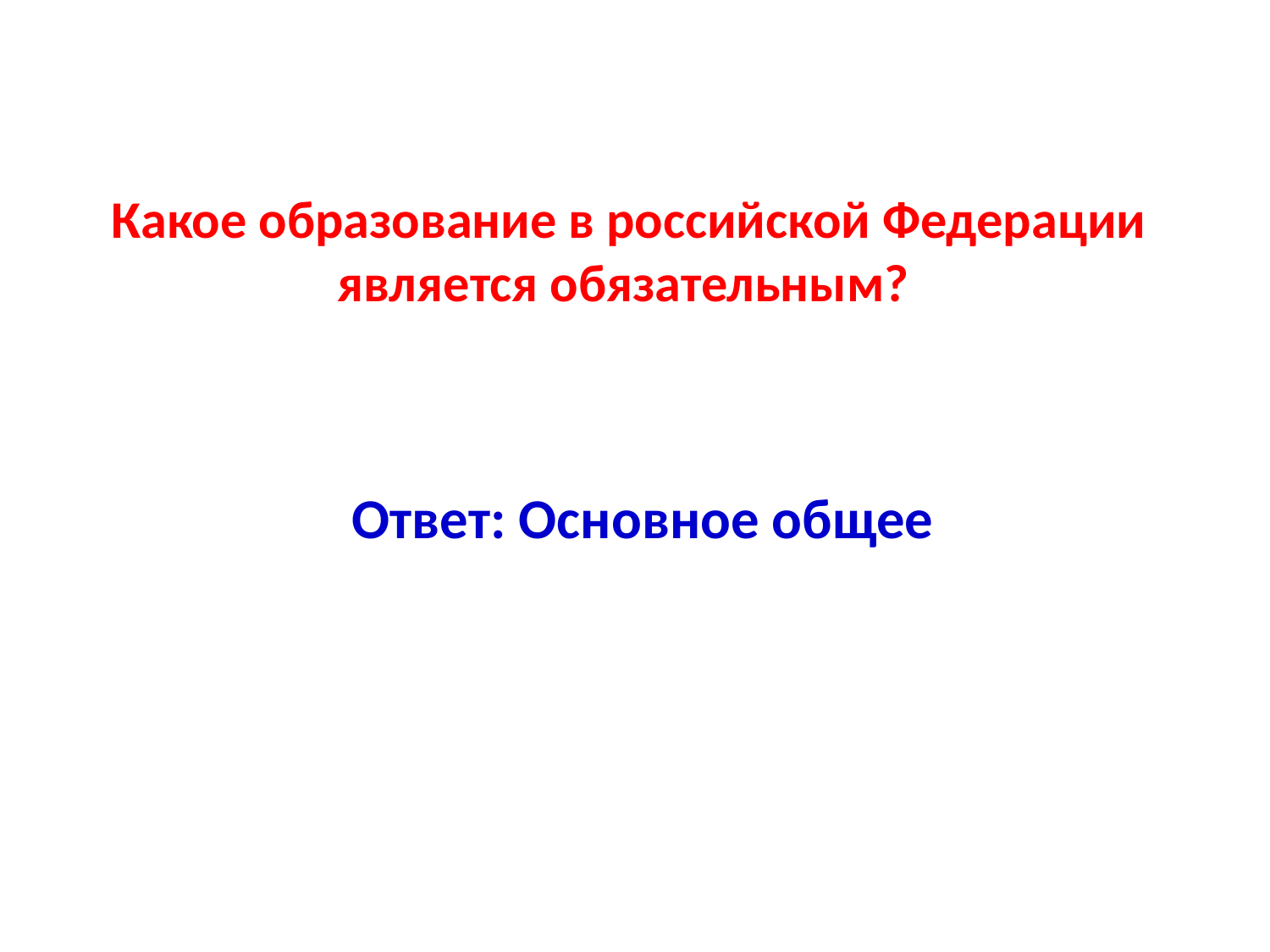

# Какое образование в российской Федерации является обязательным?
Ответ: Основное общее